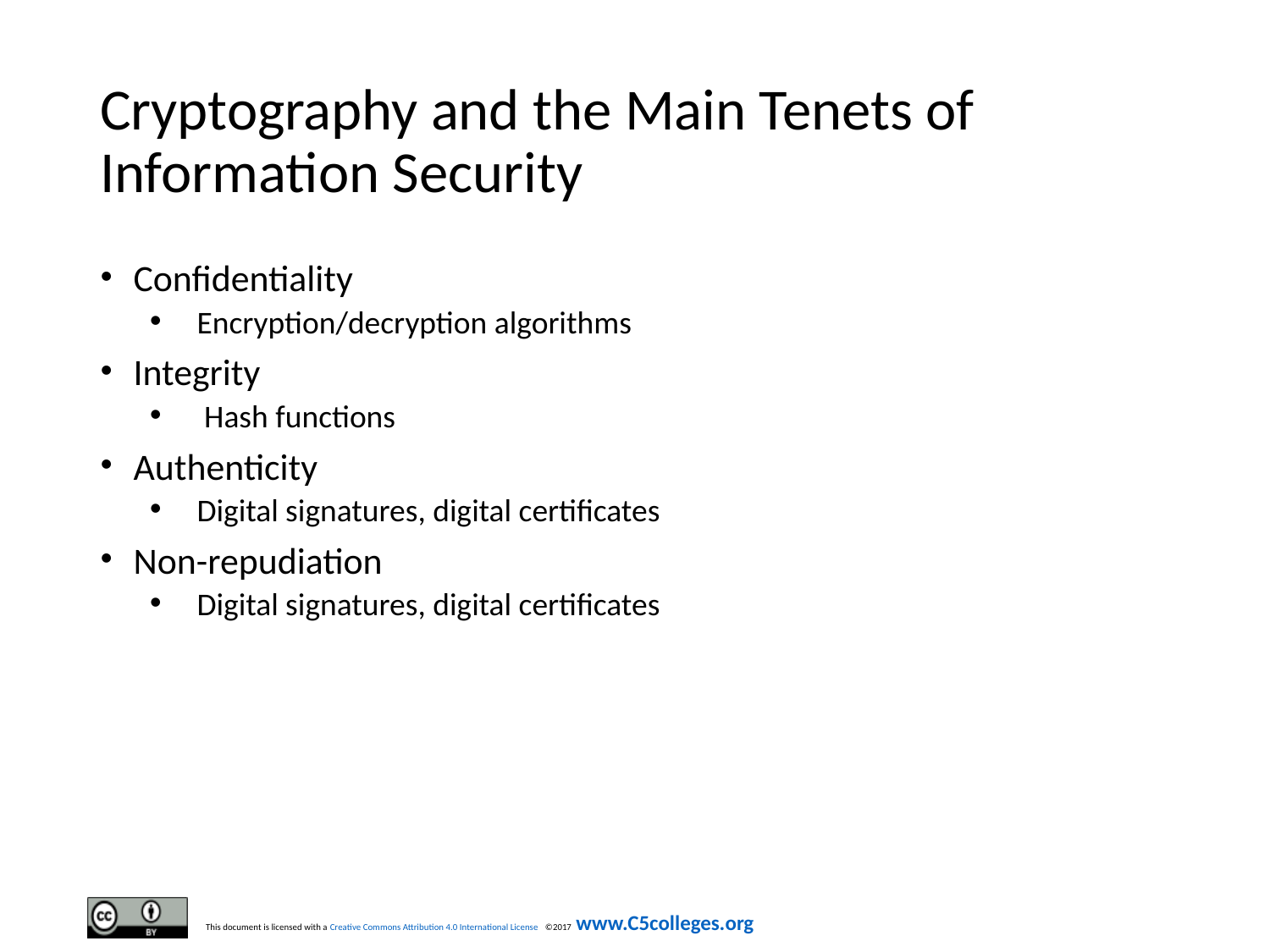

# Cryptography and the Main Tenets of Information Security
Confidentiality
Encryption/decryption algorithms
Integrity
 Hash functions
Authenticity
Digital signatures, digital certificates
Non-repudiation
Digital signatures, digital certificates